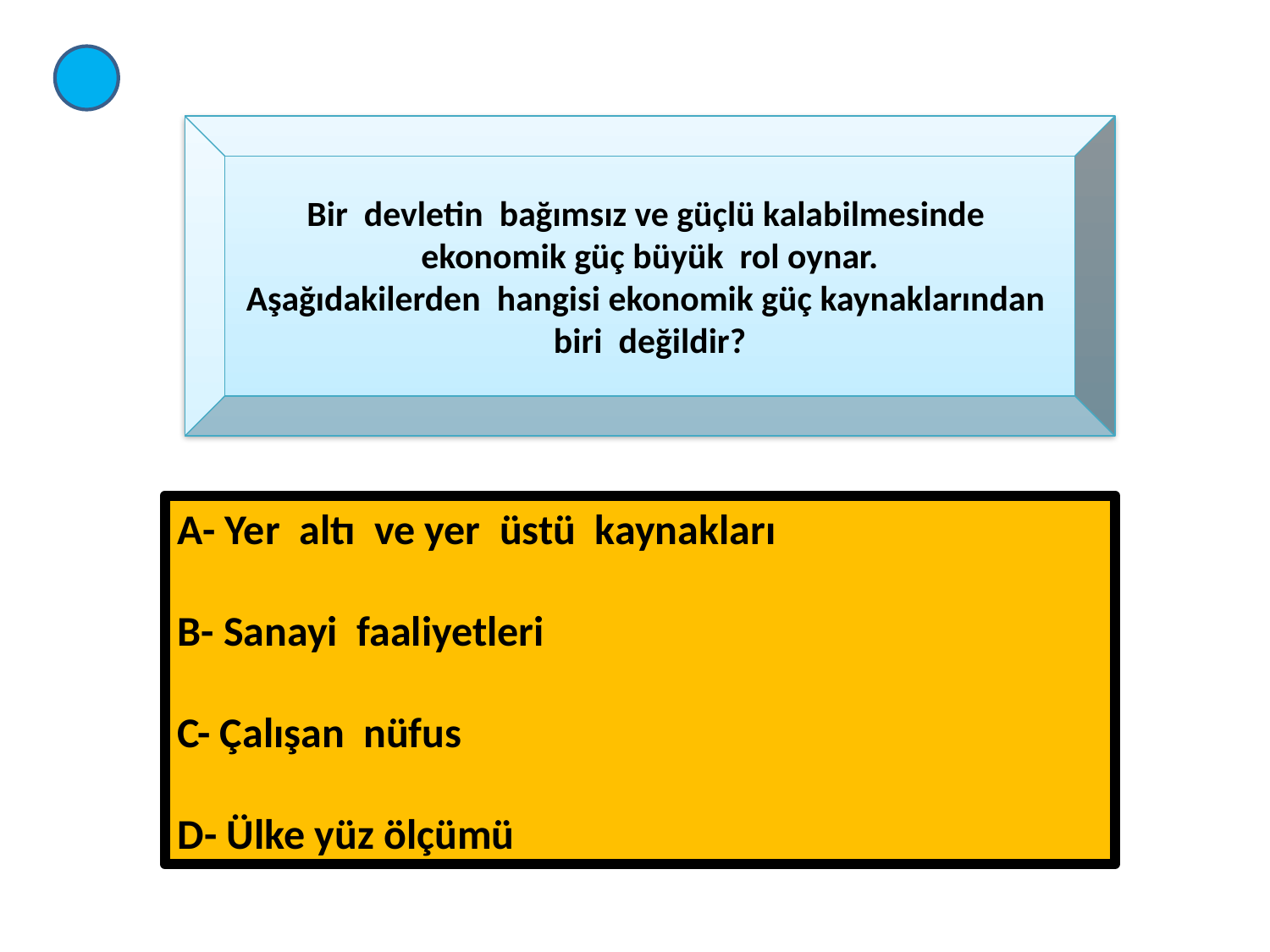

Bir  devletin  bağımsız ve güçlü kalabilmesinde  ekonomik güç büyük  rol oynar.
Aşağıdakilerden  hangisi ekonomik güç kaynaklarından  biri  değildir?
A- Yer  altı  ve yer  üstü  kaynakları

B- Sanayi  faaliyetleri

C- Çalışan  nüfus

D- Ülke yüz ölçümü